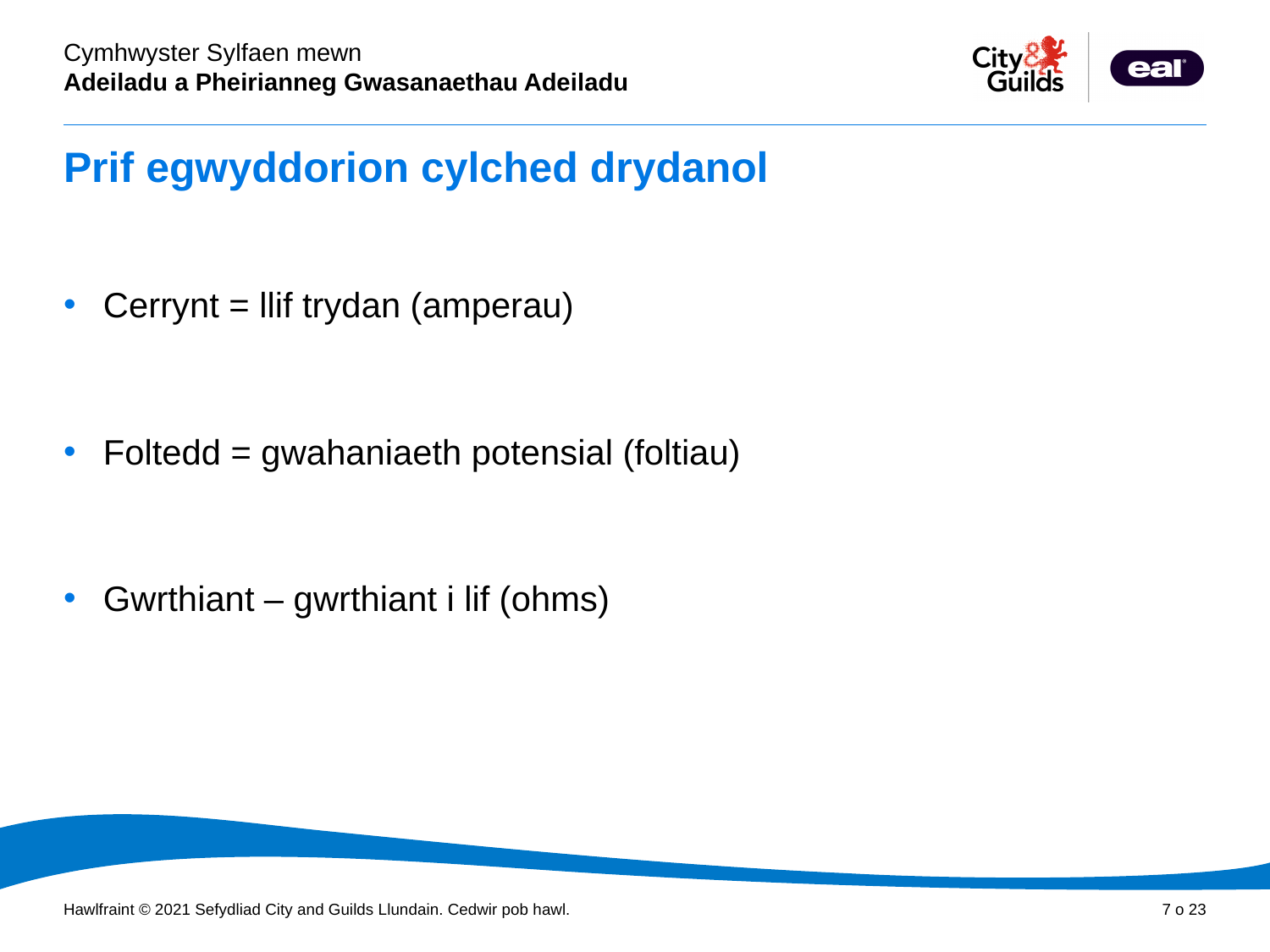

# Prif egwyddorion cylched drydanol

Cerrynt = llif trydan (amperau)

Foltedd = gwahaniaeth potensial (foltiau)

Gwrthiant – gwrthiant i lif (ohms)